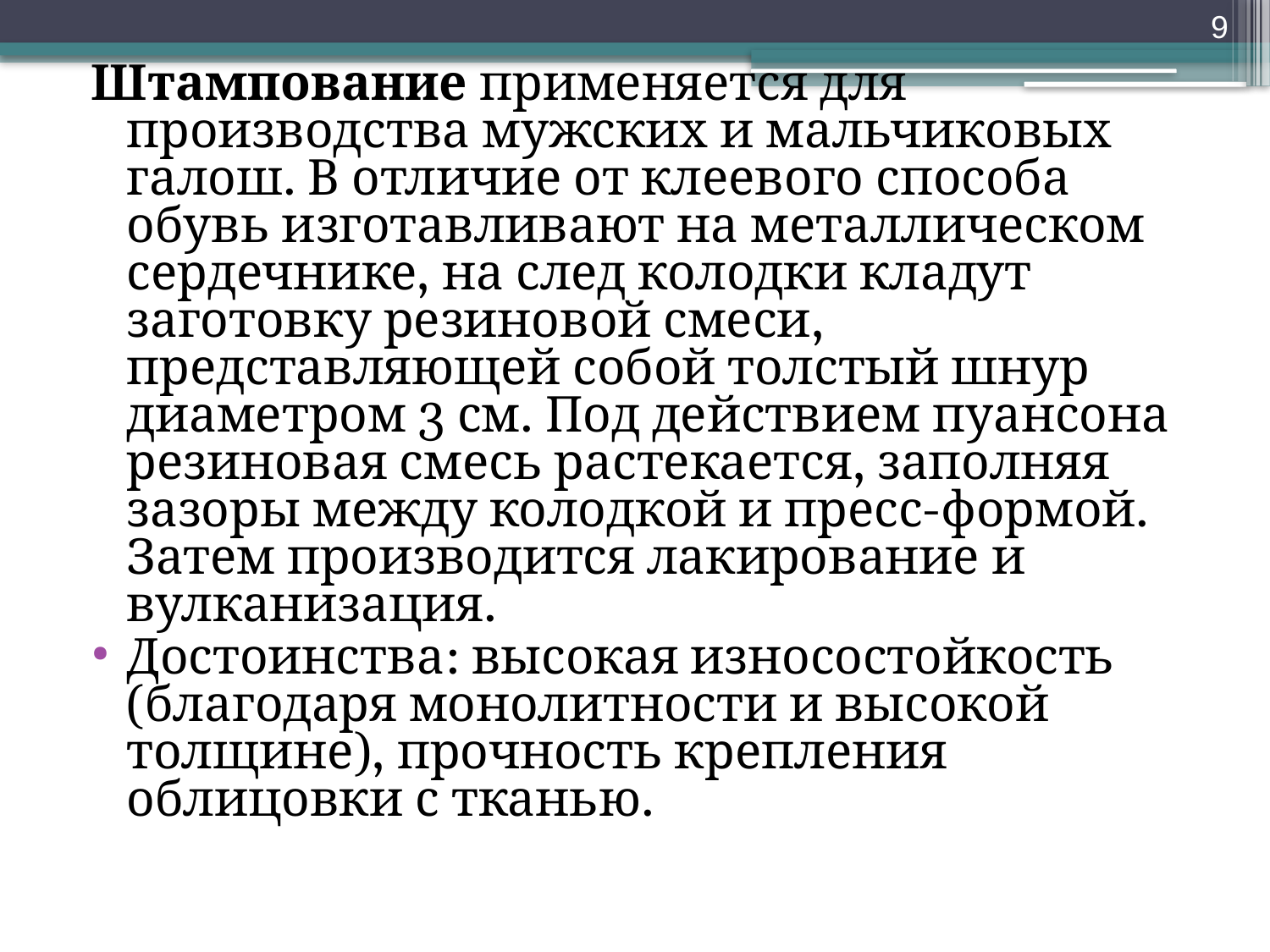

9
Штампование применяется для производства мужских и мальчиковых галош. В отличие от клеевого способа обувь изготавливают на металлическом сердечнике, на след колодки кладут заготовку резиновой смеси, представляющей собой толстый шнур диаметром 3 см. Под действием пуансона резиновая смесь растекается, заполняя зазоры между колодкой и пресс-формой. Затем производится лакирование и вулканизация.
Достоинства: высокая износостойкость (благодаря монолитности и высокой толщине), прочность крепления облицовки с тканью.